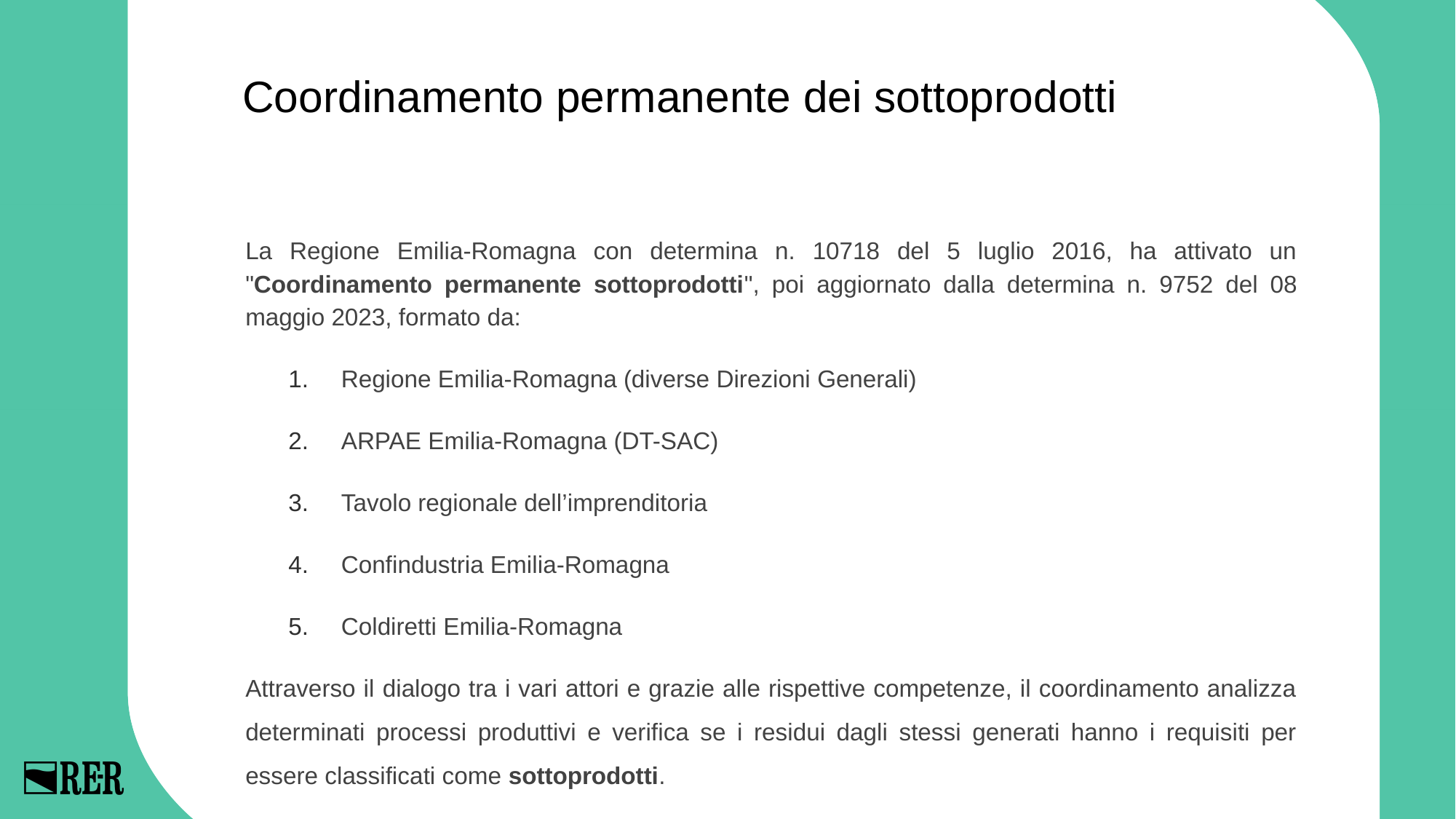

Coordinamento permanente dei sottoprodotti
La Regione Emilia-Romagna con determina n. 10718 del 5 luglio 2016, ha attivato un "Coordinamento permanente sottoprodotti", poi aggiornato dalla determina n. 9752 del 08 maggio 2023, formato da:
Regione Emilia-Romagna (diverse Direzioni Generali)
ARPAE Emilia-Romagna (DT-SAC)
Tavolo regionale dell’imprenditoria
Confindustria Emilia-Romagna
Coldiretti Emilia-Romagna
Attraverso il dialogo tra i vari attori e grazie alle rispettive competenze, il coordinamento analizza determinati processi produttivi e verifica se i residui dagli stessi generati hanno i requisiti per essere classificati come sottoprodotti.